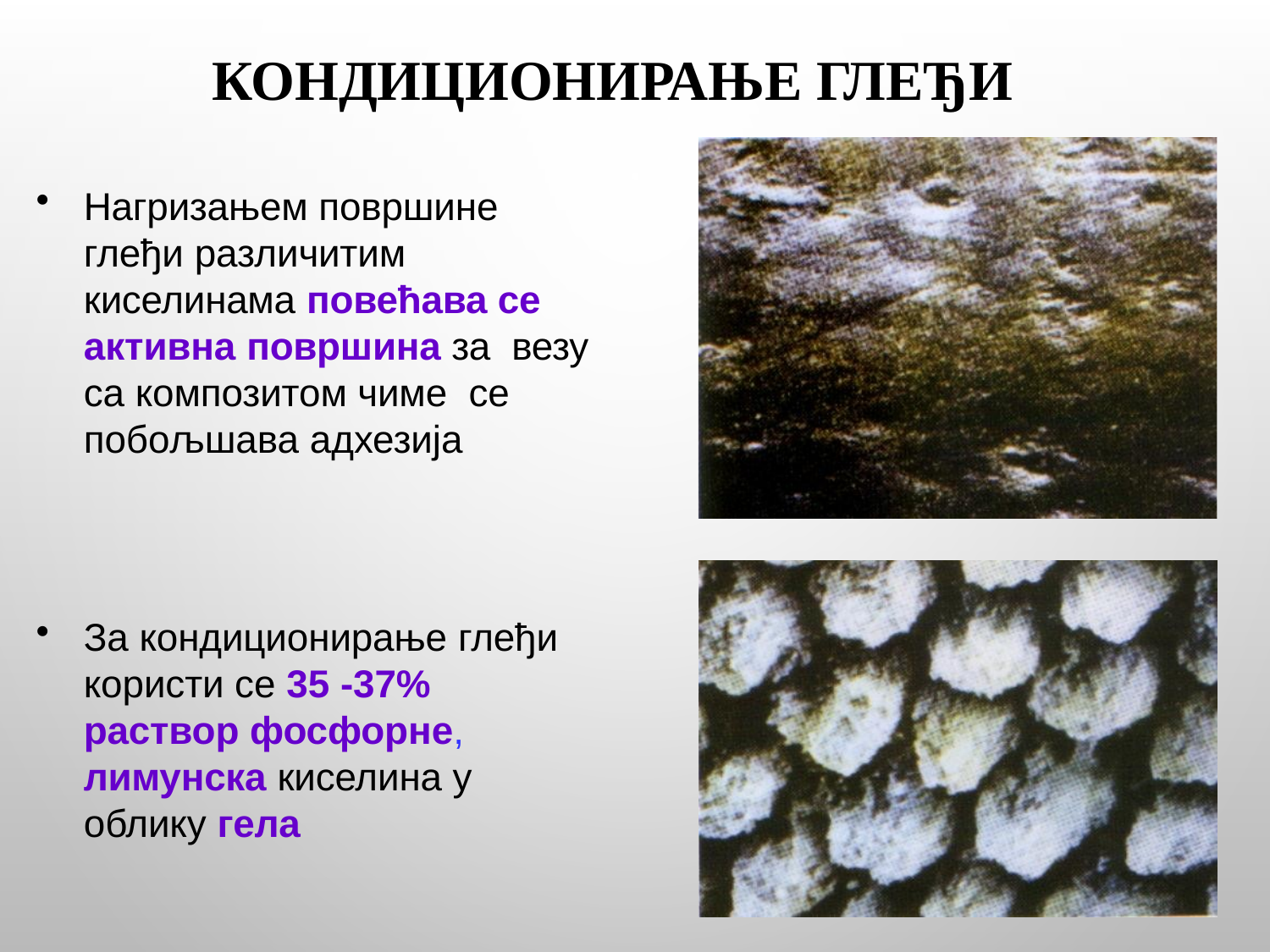

# КОНДИЦИОНИРАЊЕ ГЛЕЂИ

Нагризањем површине  глеђи различитим
киселинама повећава се  активна површина за  везу са композитом чиме  се побољшава адхезија

За кондиционирање глеђи  користи се 35 -37%
раствор фосфорне,  лимунска киселина у  облику гела